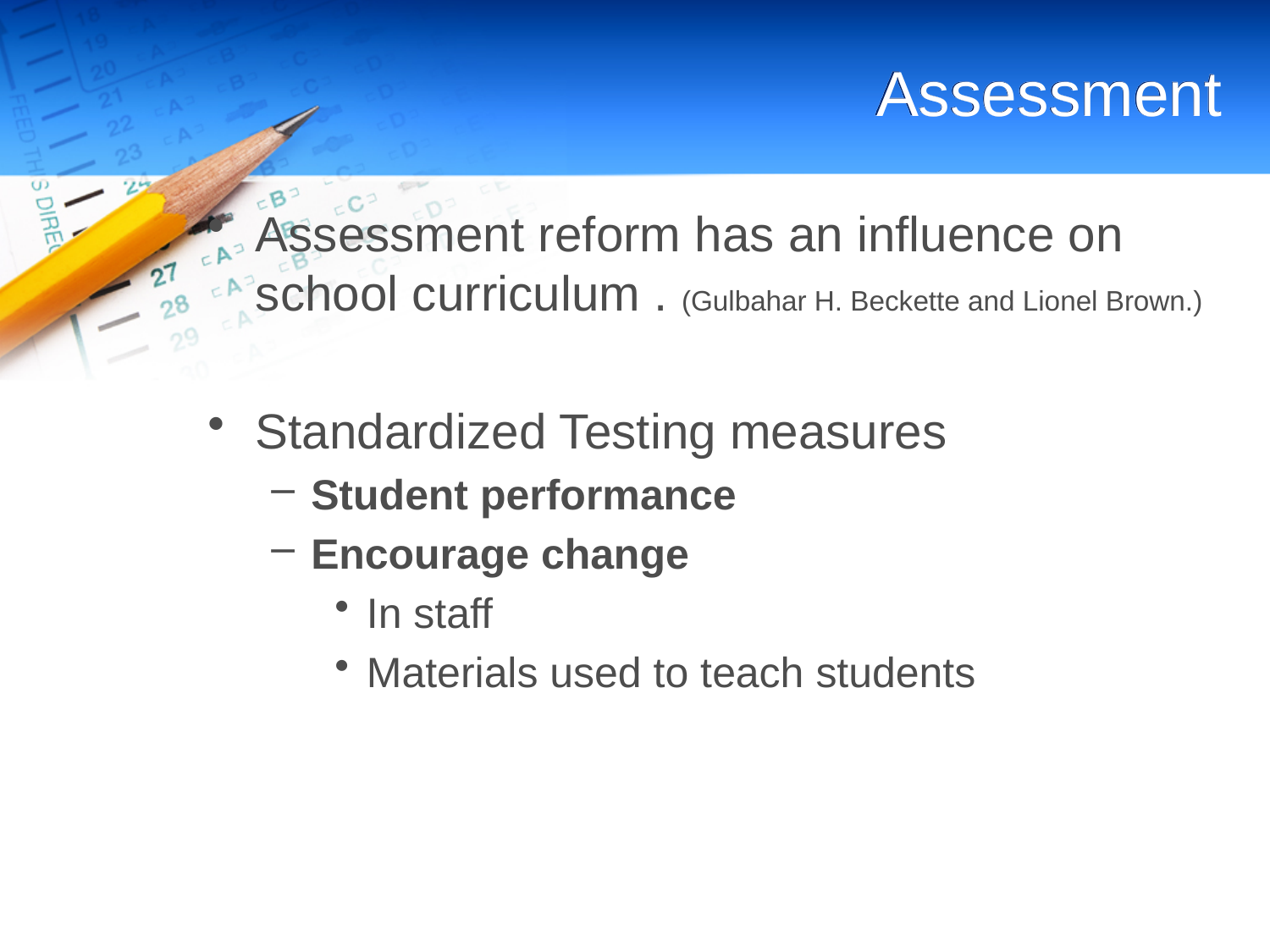

# Assessment
Assessment reform has an influence on school curriculum . (Gulbahar H. Beckette and Lionel Brown.)

Standardized Testing measures
Student performance
Encourage change
In staff
Materials used to teach students